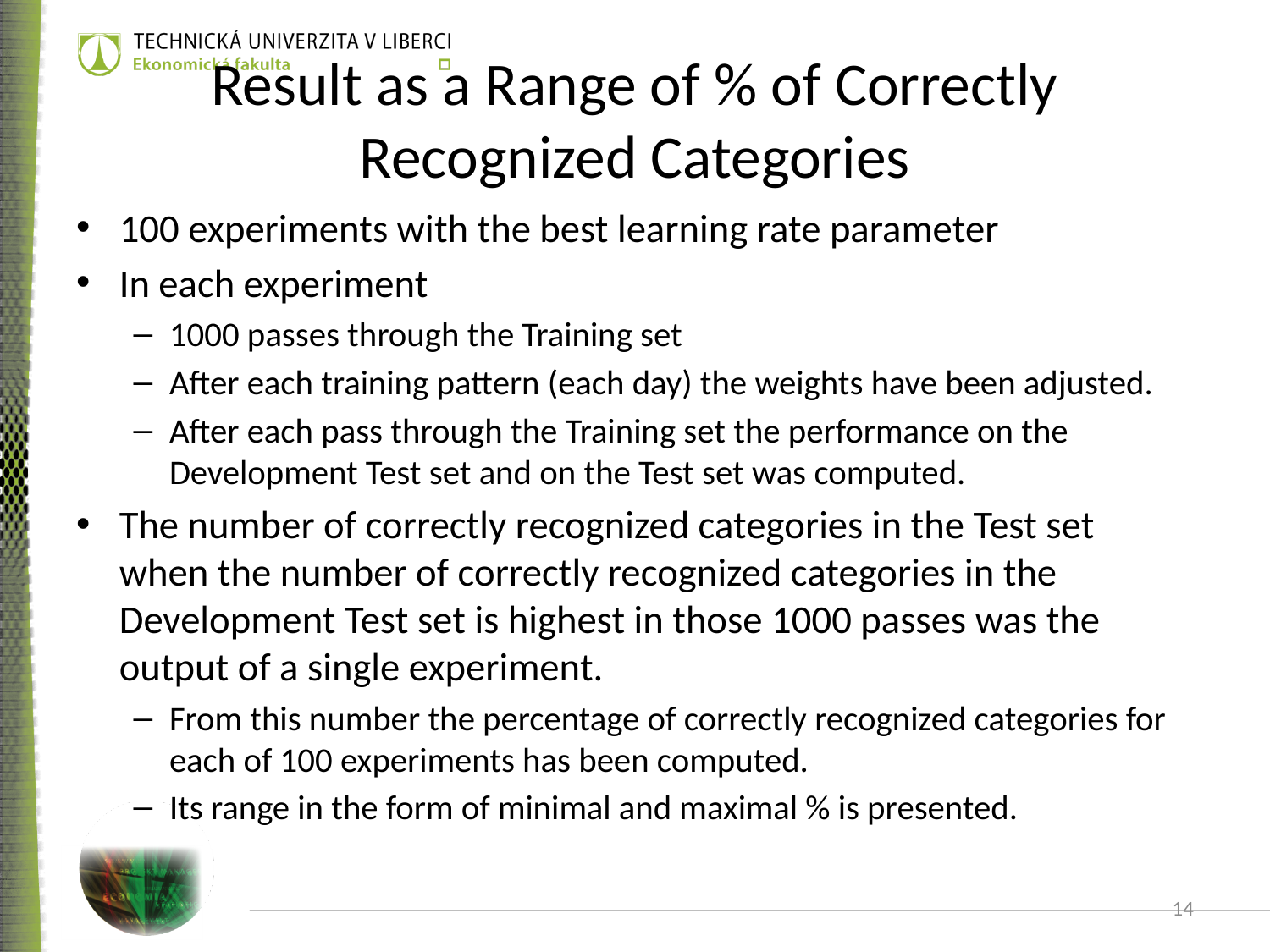

# Result as a Range of % of Correctly Recognized Categories
100 experiments with the best learning rate parameter
In each experiment
1000 passes through the Training set
After each training pattern (each day) the weights have been adjusted.
After each pass through the Training set the performance on the Development Test set and on the Test set was computed.
The number of correctly recognized categories in the Test set when the number of correctly recognized categories in the Development Test set is highest in those 1000 passes was the output of a single experiment.
From this number the percentage of correctly recognized categories for each of 100 experiments has been computed.
Its range in the form of minimal and maximal % is presented.
14